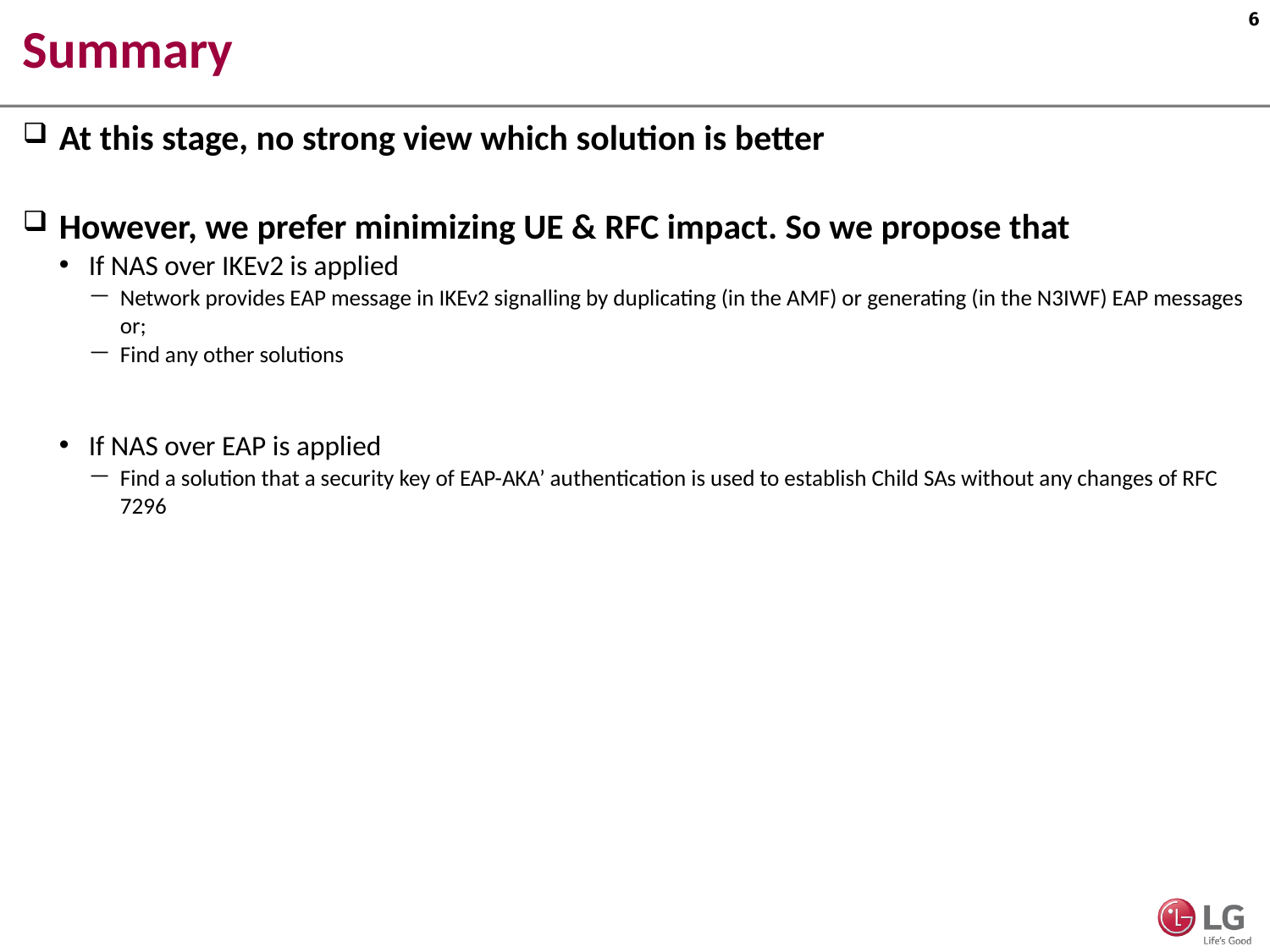

# Summary
At this stage, no strong view which solution is better

However, we prefer minimizing UE & RFC impact. So we propose that
If NAS over IKEv2 is applied
Network provides EAP message in IKEv2 signalling by duplicating (in the AMF) or generating (in the N3IWF) EAP messages or;
Find any other solutions

If NAS over EAP is applied
Find a solution that a security key of EAP-AKA’ authentication is used to establish Child SAs without any changes of RFC 7296